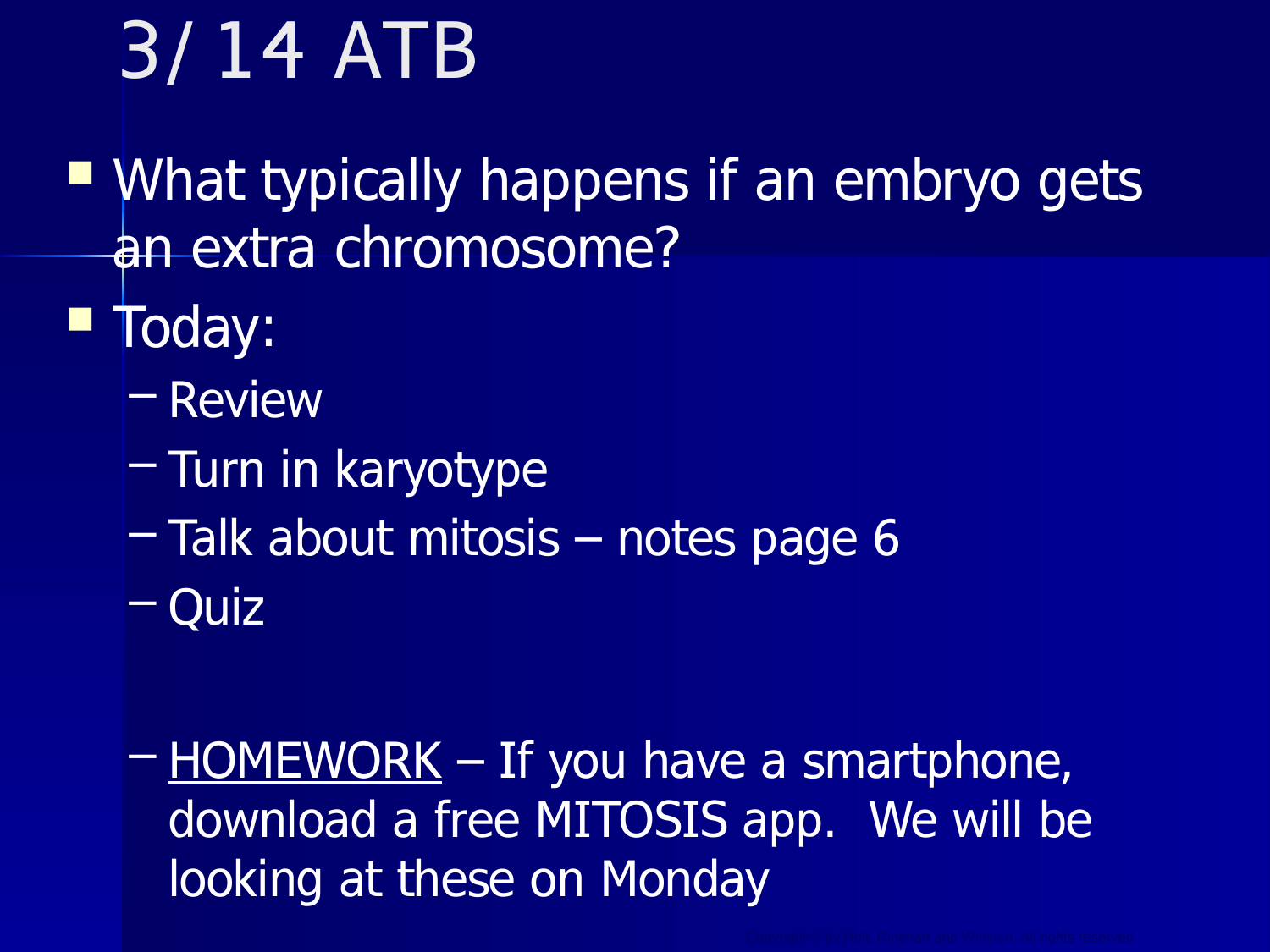

# 3/14 ATB
What typically happens if an embryo gets an extra chromosome?
Today:
Review
Turn in karyotype
Talk about mitosis – notes page 6
Quiz

HOMEWORK – If you have a smartphone, download a free MITOSIS app.  We will be looking at these on Monday